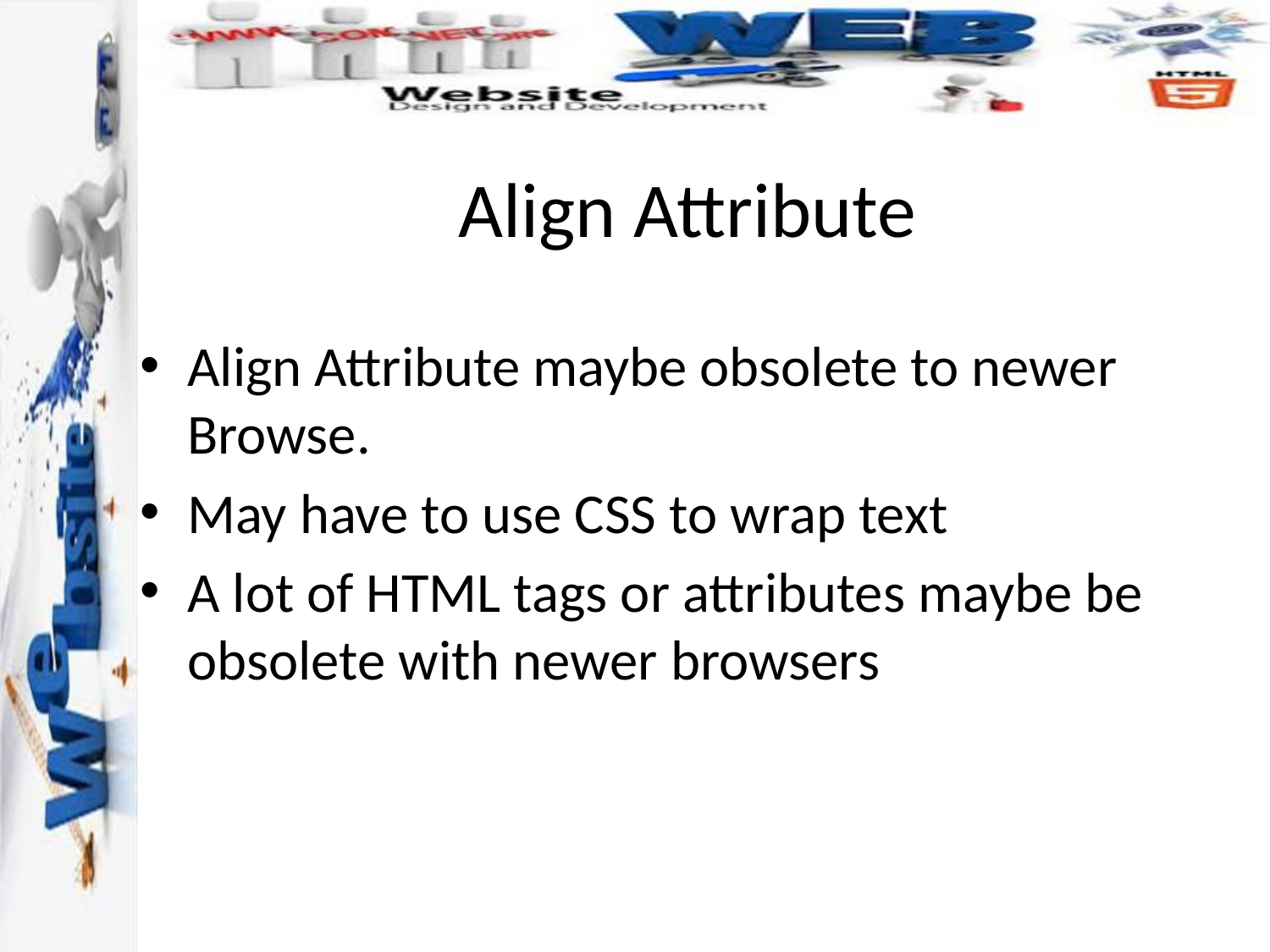

# Align Attribute
Align Attribute maybe obsolete to newer Browse.
May have to use CSS to wrap text
A lot of HTML tags or attributes maybe be obsolete with newer browsers